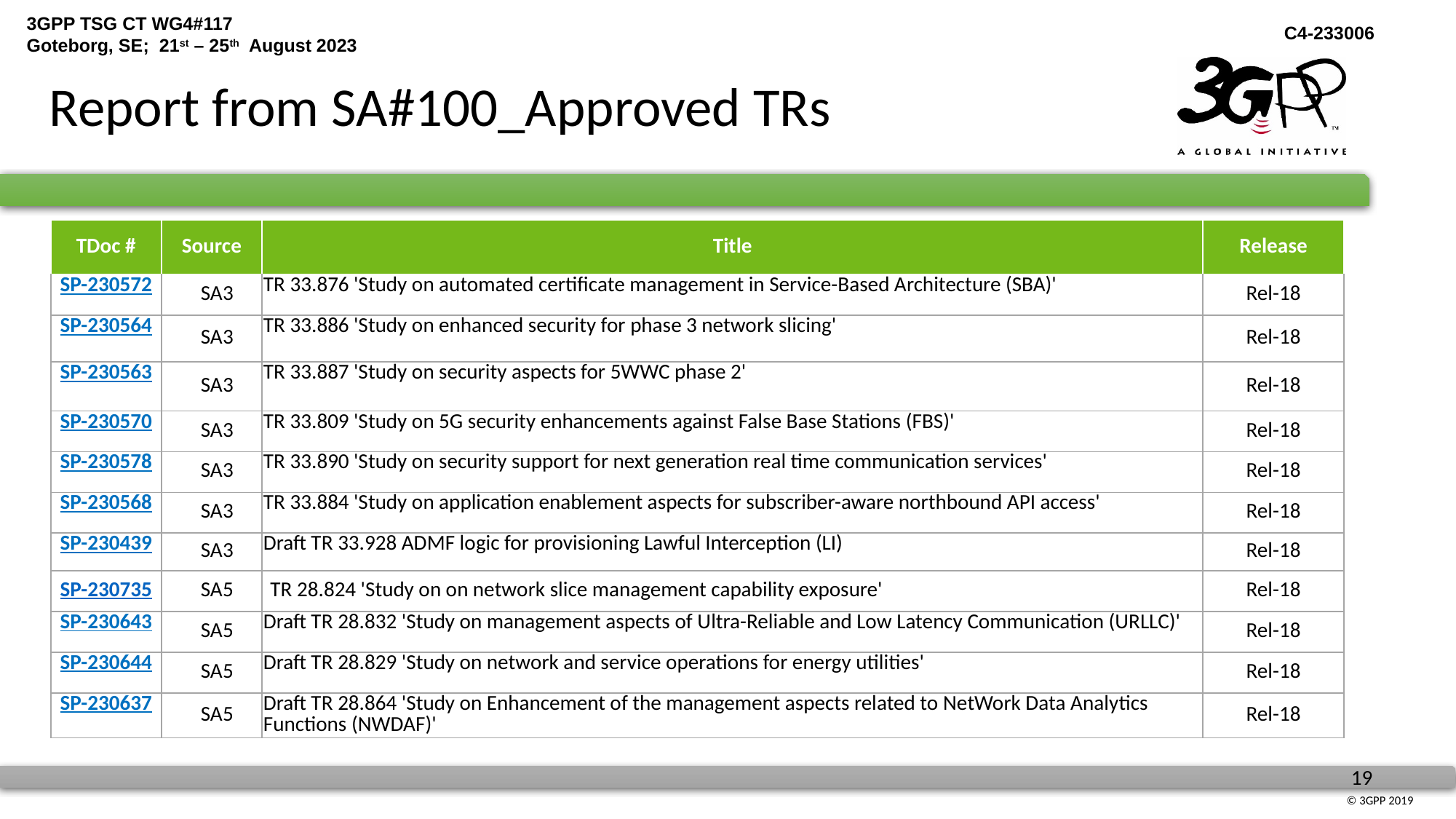

# Report from SA#100_Approved TRs
| TDoc # | Source | Title | Release |
| --- | --- | --- | --- |
| SP-230572 | SA3 | TR 33.876 'Study on automated certificate management in Service-Based Architecture (SBA)' | Rel-18 |
| SP-230564 | SA3 | TR 33.886 'Study on enhanced security for phase 3 network slicing' | Rel-18 |
| SP-230563 | SA3 | TR 33.887 'Study on security aspects for 5WWC phase 2' | Rel-18 |
| SP-230570 | SA3 | TR 33.809 'Study on 5G security enhancements against False Base Stations (FBS)' | Rel-18 |
| SP-230578 | SA3 | TR 33.890 'Study on security support for next generation real time communication services' | Rel-18 |
| SP-230568 | SA3 | TR 33.884 'Study on application enablement aspects for subscriber-aware northbound API access' | Rel-18 |
| SP-230439 | SA3 | Draft TR 33.928 ADMF logic for provisioning Lawful Interception (LI) | Rel-18 |
| SP-230735 | SA5 | TR 28.824 'Study on on network slice management capability exposure' | Rel-18 |
| SP-230643 | SA5 | Draft TR 28.832 'Study on management aspects of Ultra-Reliable and Low Latency Communication (URLLC)' | Rel-18 |
| SP-230644 | SA5 | Draft TR 28.829 'Study on network and service operations for energy utilities' | Rel-18 |
| SP-230637 | SA5 | Draft TR 28.864 'Study on Enhancement of the management aspects related to NetWork Data Analytics Functions (NWDAF)' | Rel-18 |